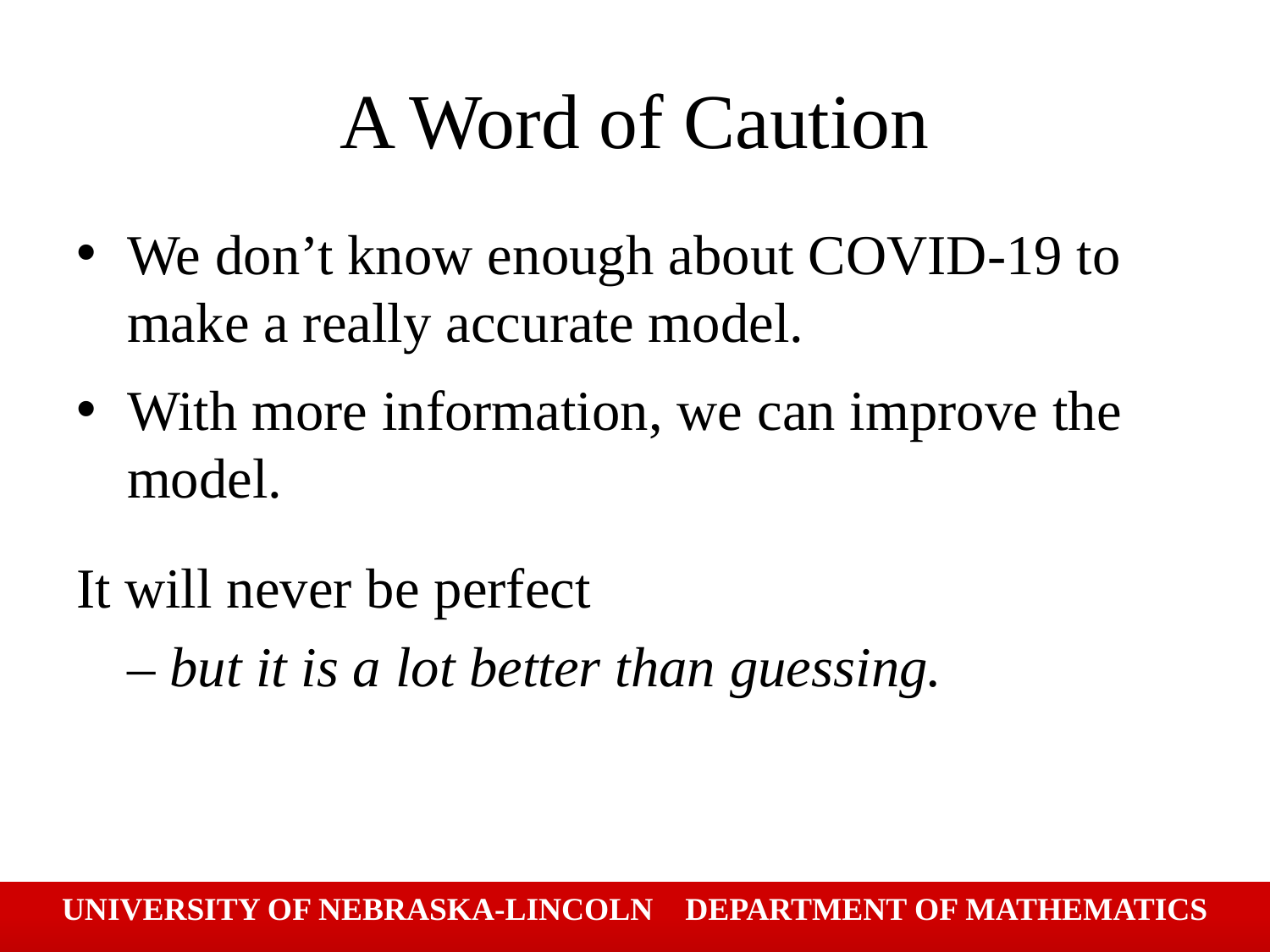

# A Word of Caution
We don’t know enough about COVID-19 to make a really accurate model.
With more information, we can improve the model.
It will never be perfect
– but it is a lot better than guessing.